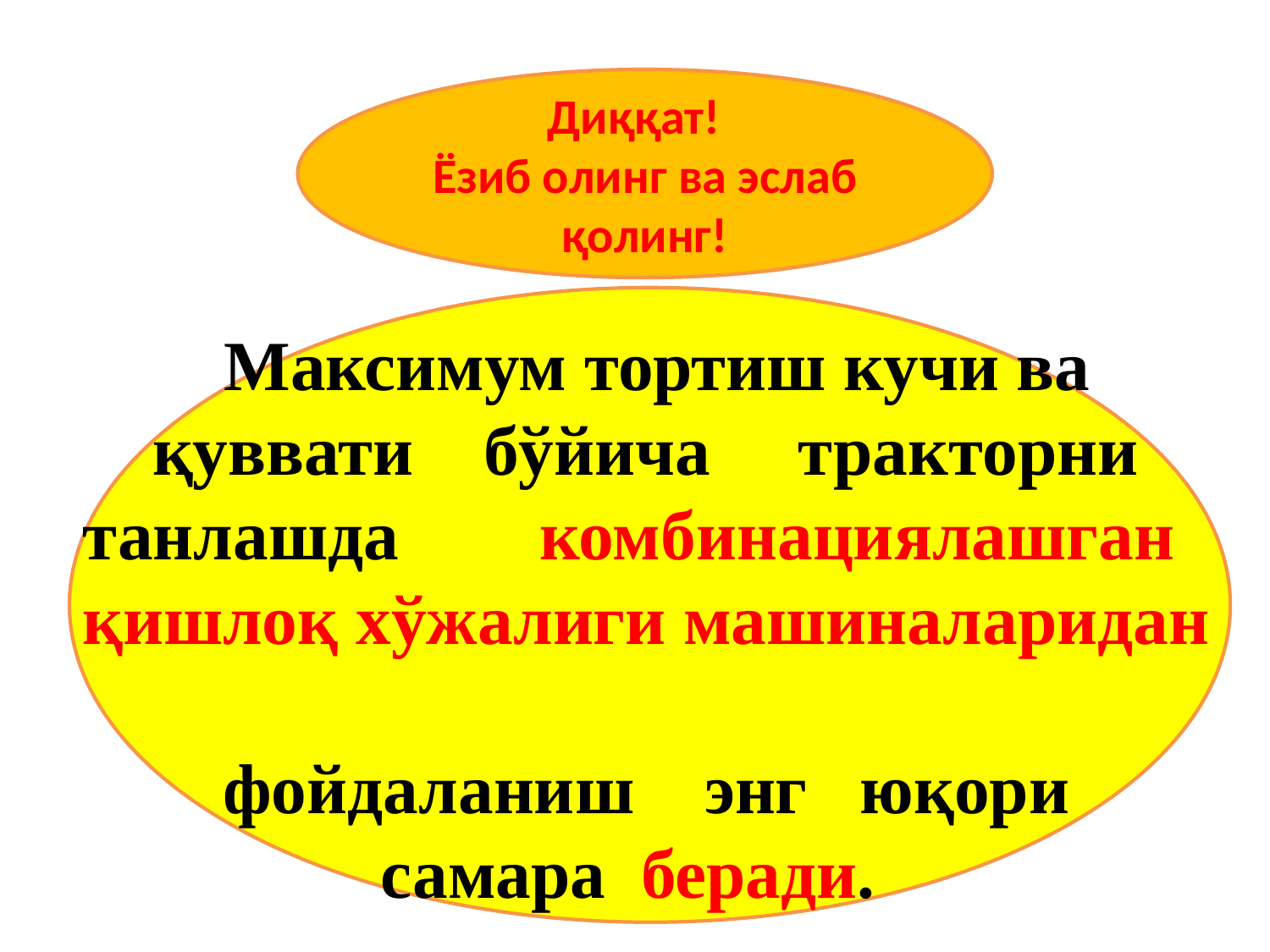

Диққат!
Ёзиб олинг ва эслаб қолинг!

          Максимум тортиш кучи ва
    қуввати    бўйича     тракторни танлашда        комбинациялашган қишлоқ хўжалиги машиналаридан
        фойдаланиш    энг   юқори
                 самара  беради.